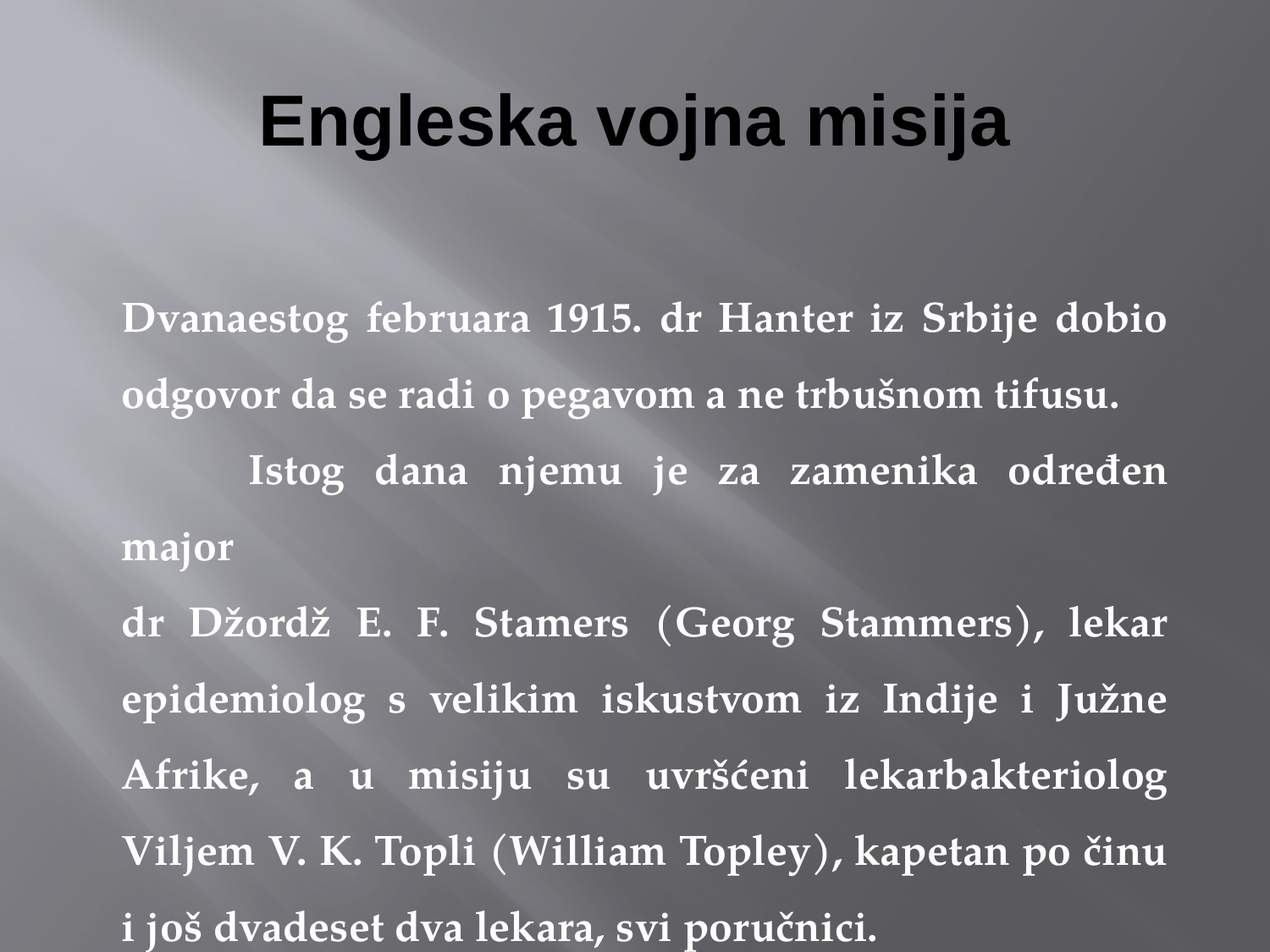

# Engleska vojna misija
Dvanaestog februara 1915. dr Hanter iz Srbije dobio odgovor da se radi o pegavom a ne trbušnom tifusu.
	Istog dana njemu je za zamenika određen major
dr Džordž E. F. Stamers (Georg Stammers), lekar epidemiolog s velikim iskustvom iz Indije i Južne Afrike, a u misiju su uvršćeni lekar­bakteriolog Viljem V. K. Topli (William Topley), kapetan po činu i još dvadeset dva lekara, svi poručnici.